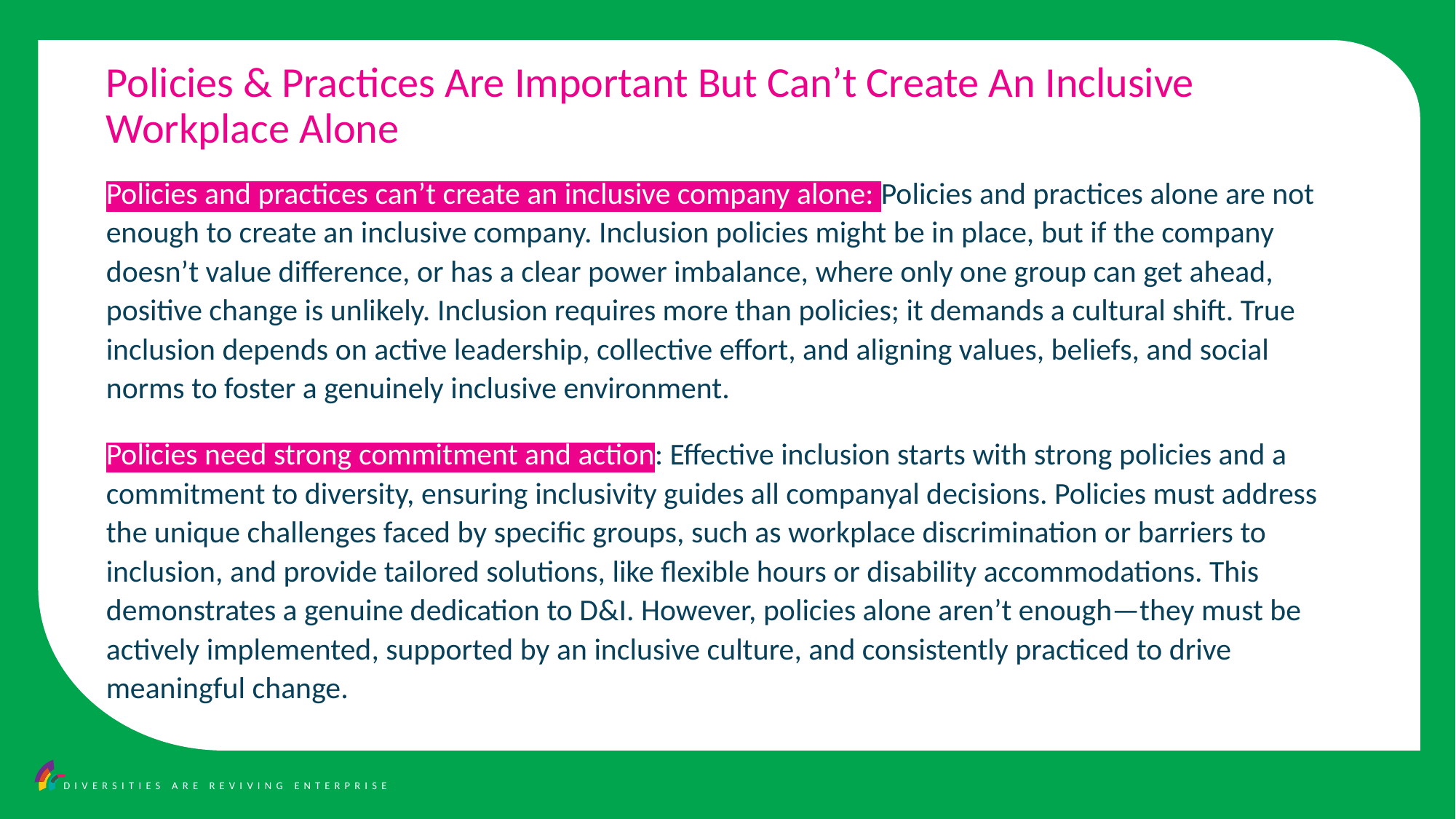

Policies & Practices Are Important But Can’t Create An Inclusive Workplace Alone
Policies and practices can’t create an inclusive company alone: Policies and practices alone are not enough to create an inclusive company. Inclusion policies might be in place, but if the company doesn’t value difference, or has a clear power imbalance, where only one group can get ahead, positive change is unlikely. Inclusion requires more than policies; it demands a cultural shift. True inclusion depends on active leadership, collective effort, and aligning values, beliefs, and social norms to foster a genuinely inclusive environment.
Policies need strong commitment and action: Effective inclusion starts with strong policies and a commitment to diversity, ensuring inclusivity guides all companyal decisions. Policies must address the unique challenges faced by specific groups, such as workplace discrimination or barriers to inclusion, and provide tailored solutions, like flexible hours or disability accommodations. This demonstrates a genuine dedication to D&I. However, policies alone aren’t enough—they must be actively implemented, supported by an inclusive culture, and consistently practiced to drive meaningful change.